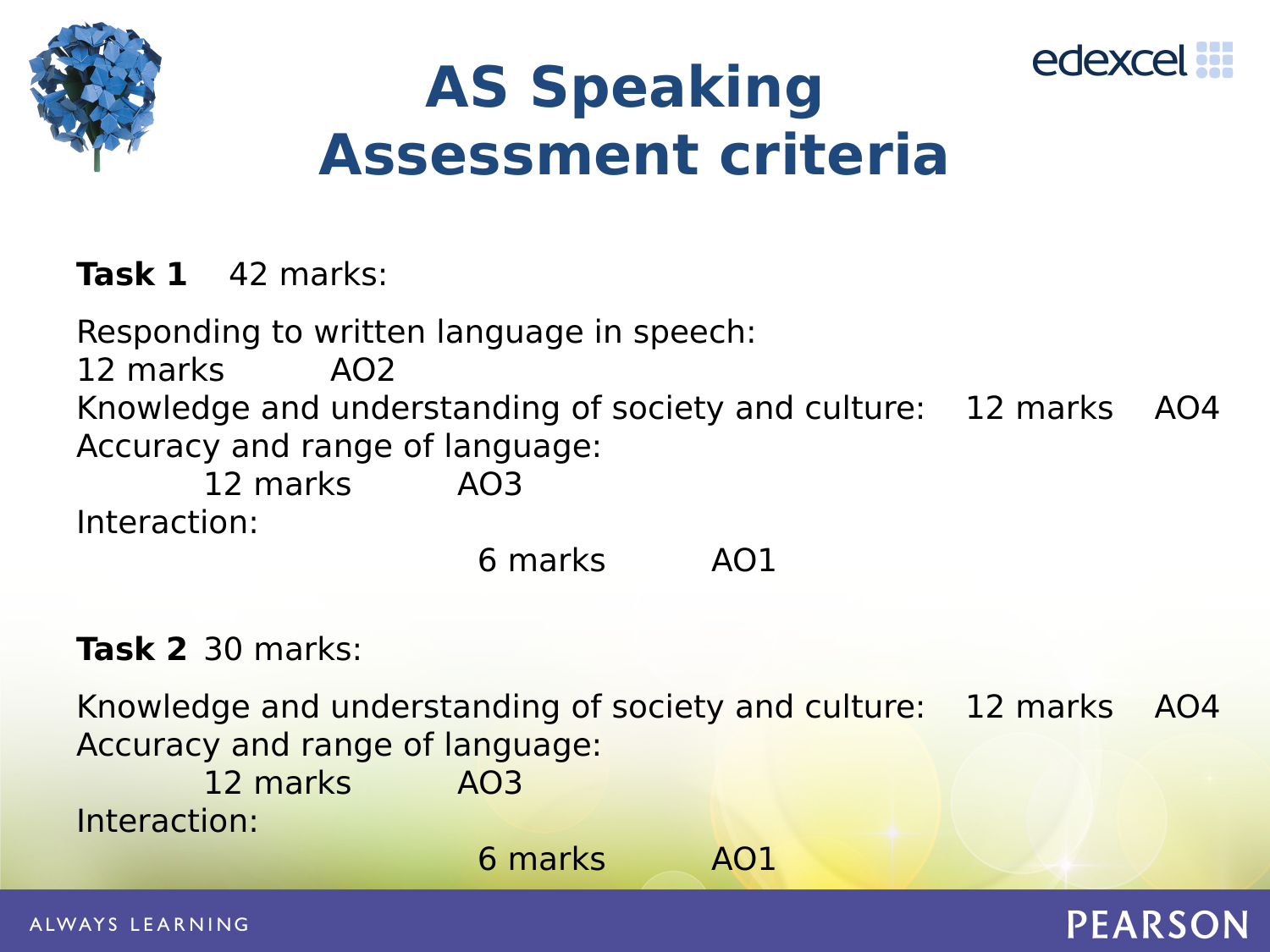

# AS Speaking Assessment criteria
Task 1    42 marks:

Responding to written language in speech:	 			12 marks 	AO2
Knowledge and understanding of society and culture:	12 marks    AO4
Accuracy and range of language: 						12 marks 	AO3
Interaction: 											  6 marks 	AO1

Task 2 	30 marks:

Knowledge and understanding of society and culture:	12 marks    AO4
Accuracy and range of language: 						12 marks 	AO3
Interaction: 											  6 marks 	AO1